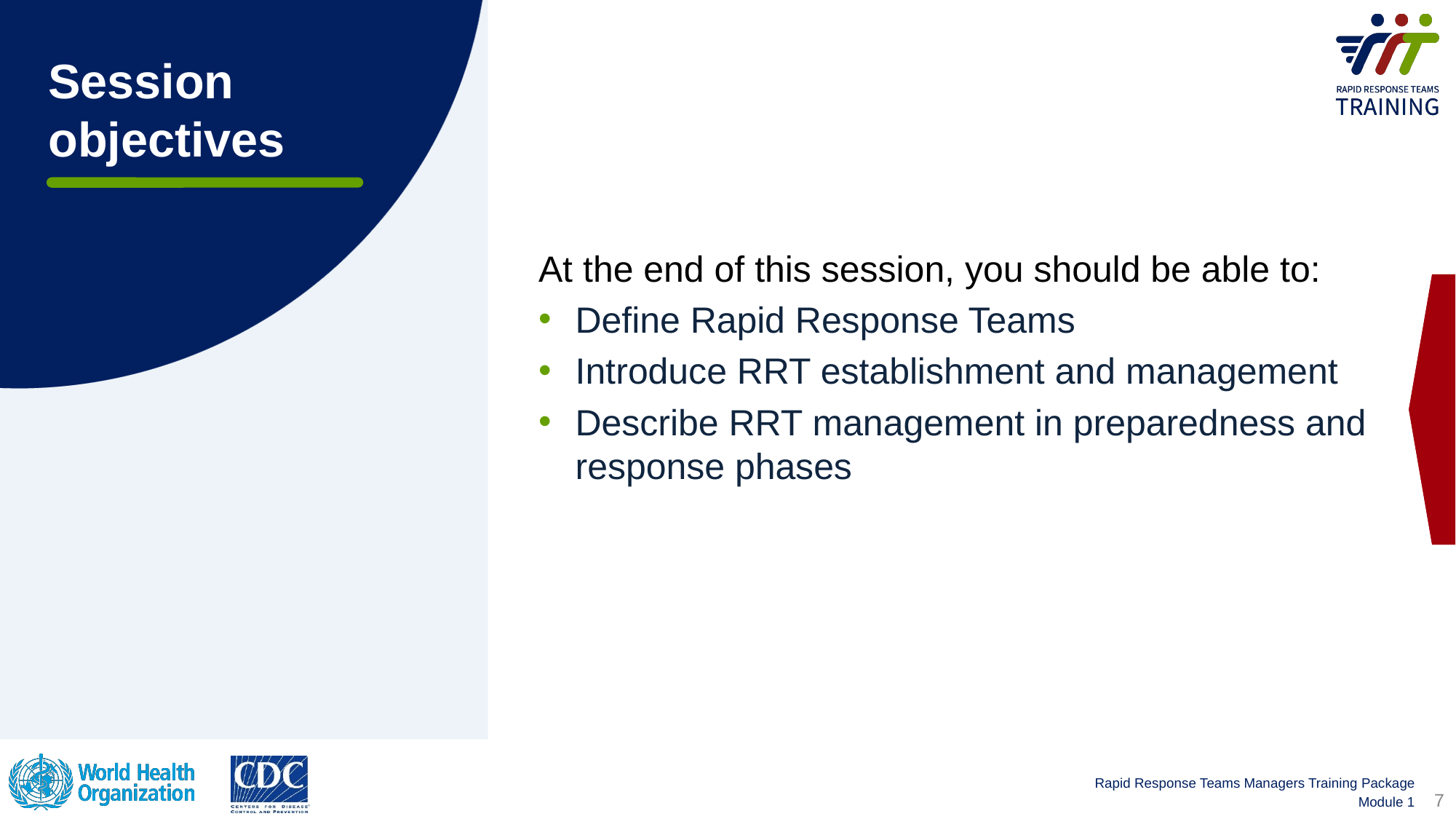

Session objectives
At the end of this session, you should be able to:
Define Rapid Response Teams
Introduce RRT establishment and management
Describe RRT management in preparedness and response phases

7